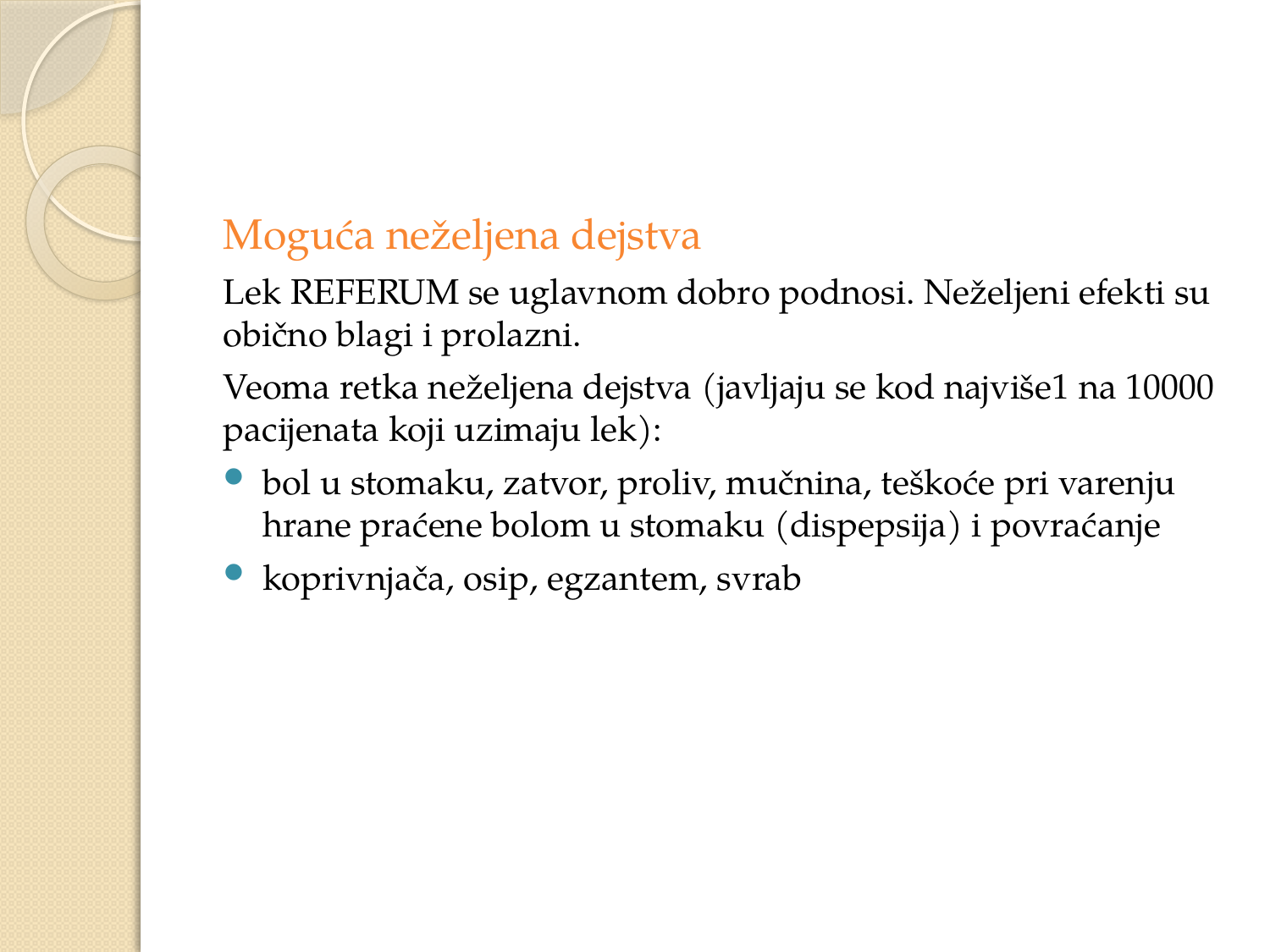

#
Moguća neželjena dejstva
Lek REFERUM se uglavnom dobro podnosi. Neželjeni efekti su obično blagi i prolazni.
Veoma retka neželjena dejstva (javljaju se kod najviše1 na 10000 pacijenata koji uzimaju lek):
bol u stomaku, zatvor, proliv, mučnina, teškoće pri varenju hrane praćene bolom u stomaku (dispepsija) i povraćanje
koprivnjača, osip, egzantem, svrab